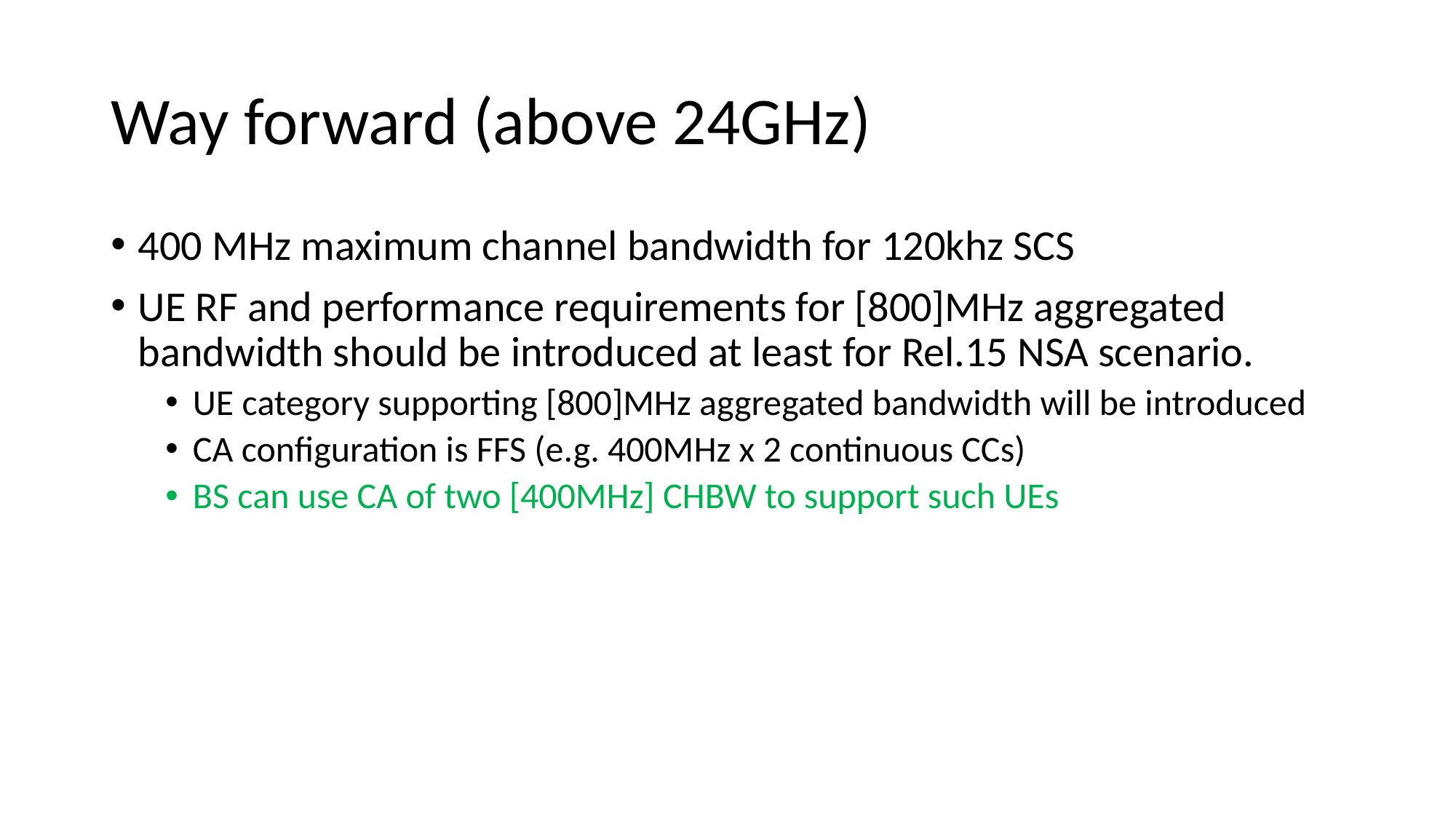

# Way forward (above 24GHz)
400 MHz maximum channel bandwidth for 120khz SCS
UE RF and performance requirements for [800]MHz aggregated bandwidth should be introduced at least for Rel.15 NSA scenario.
UE category supporting [800]MHz aggregated bandwidth will be introduced
CA configuration is FFS (e.g. 400MHz x 2 continuous CCs)
BS can use CA of two [400MHz] CHBW to support such UEs